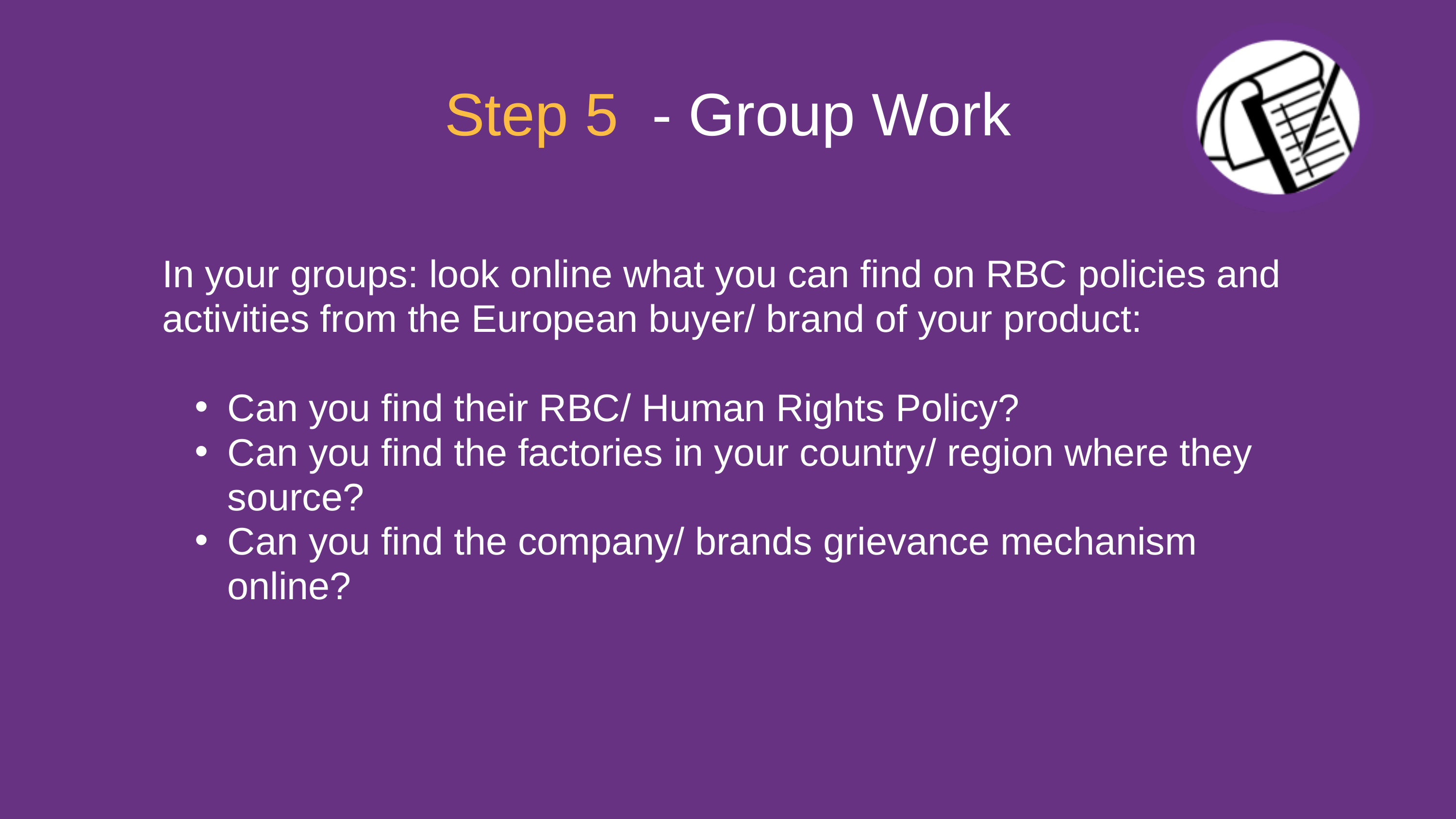

Step 5  - Group Work
In your groups: look online what you can find on RBC policies and activities from the European buyer/ brand of your product:

Can you find their RBC/ Human Rights Policy?
Can you find the factories in your country/ region where they source?
Can you find the company/ brands grievance mechanism online?